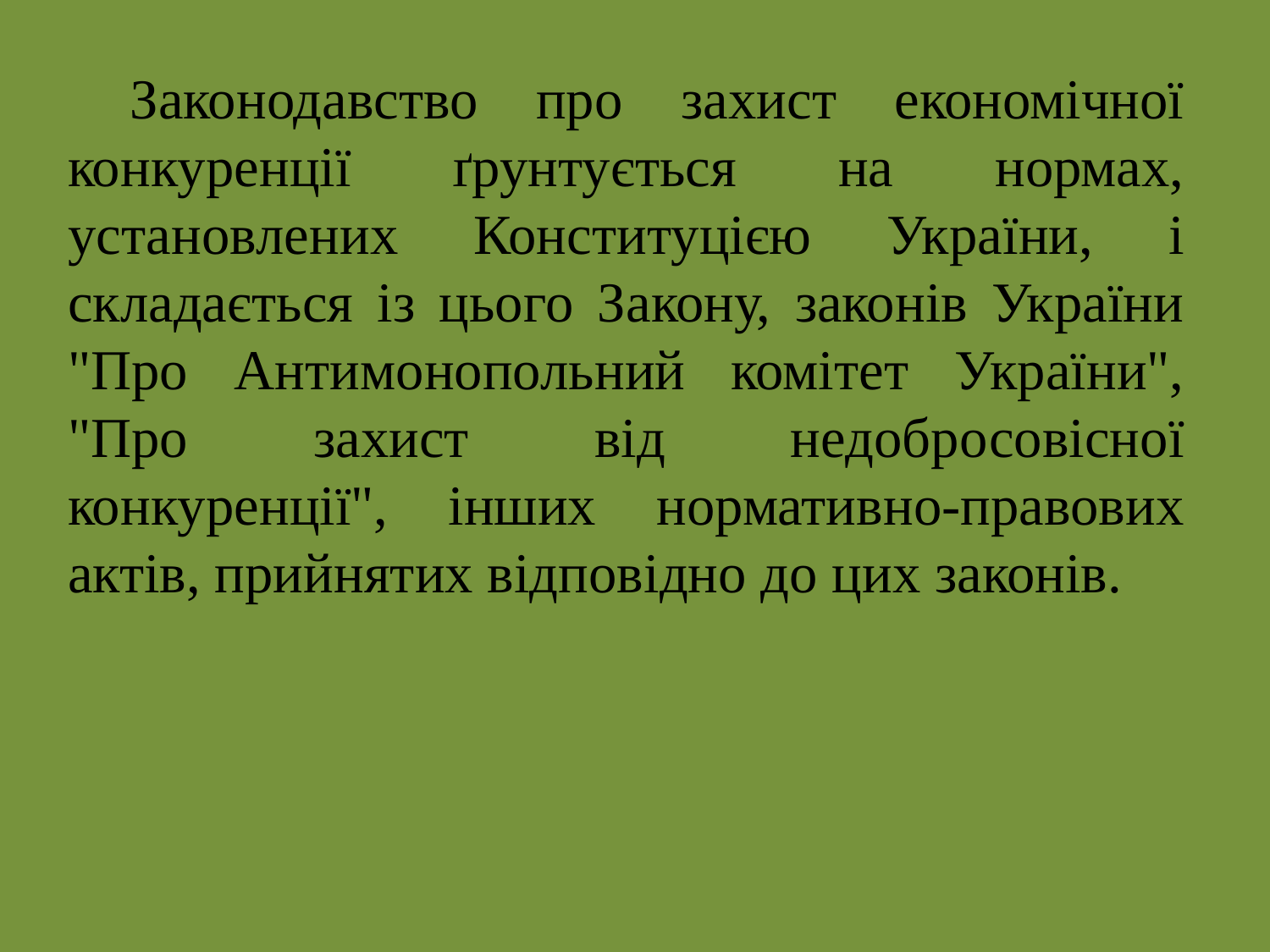

Законодавство про захист економічної конкуренції ґрунтується на нормах, установлених Конституцією України, і складається із цього Закону, законів України "Про Антимонопольний комітет України", "Про захист від недобросовісної конкуренції", інших нормативно-правових актів, прийнятих відповідно до цих законів.